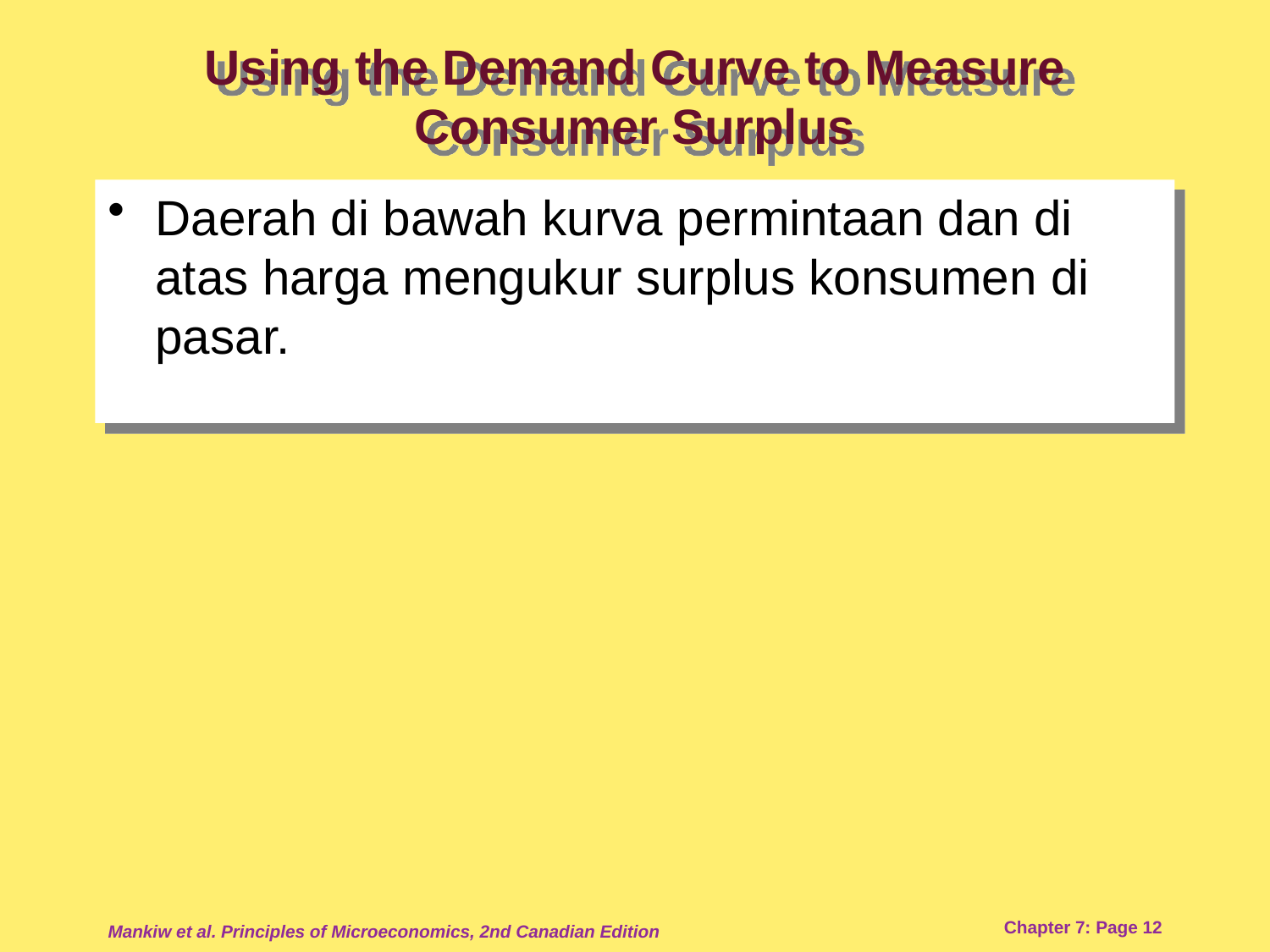

# Using the Demand Curve to Measure Consumer Surplus
Daerah di bawah kurva permintaan dan di atas harga mengukur surplus konsumen di pasar.
Mankiw et al. Principles of Microeconomics, 2nd Canadian Edition
Chapter 7: Page 12